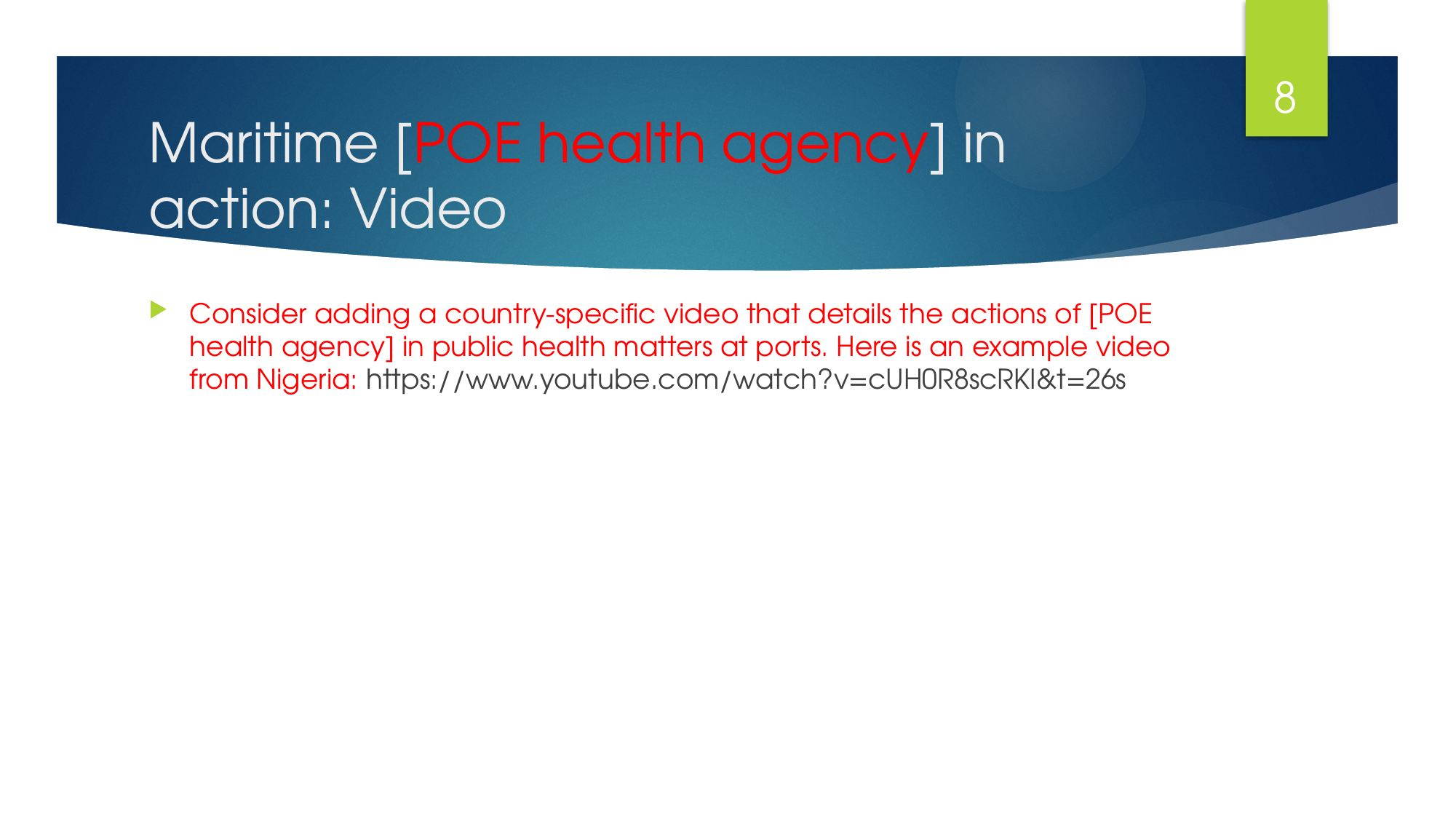

8
# Maritime [POE health agency] in action: Video
Consider adding a country-specific video that details the actions of [POE health agency] in public health matters at ports. Here is an example video from Nigeria: https://www.youtube.com/watch?v=cUH0R8scRKI&t=26s